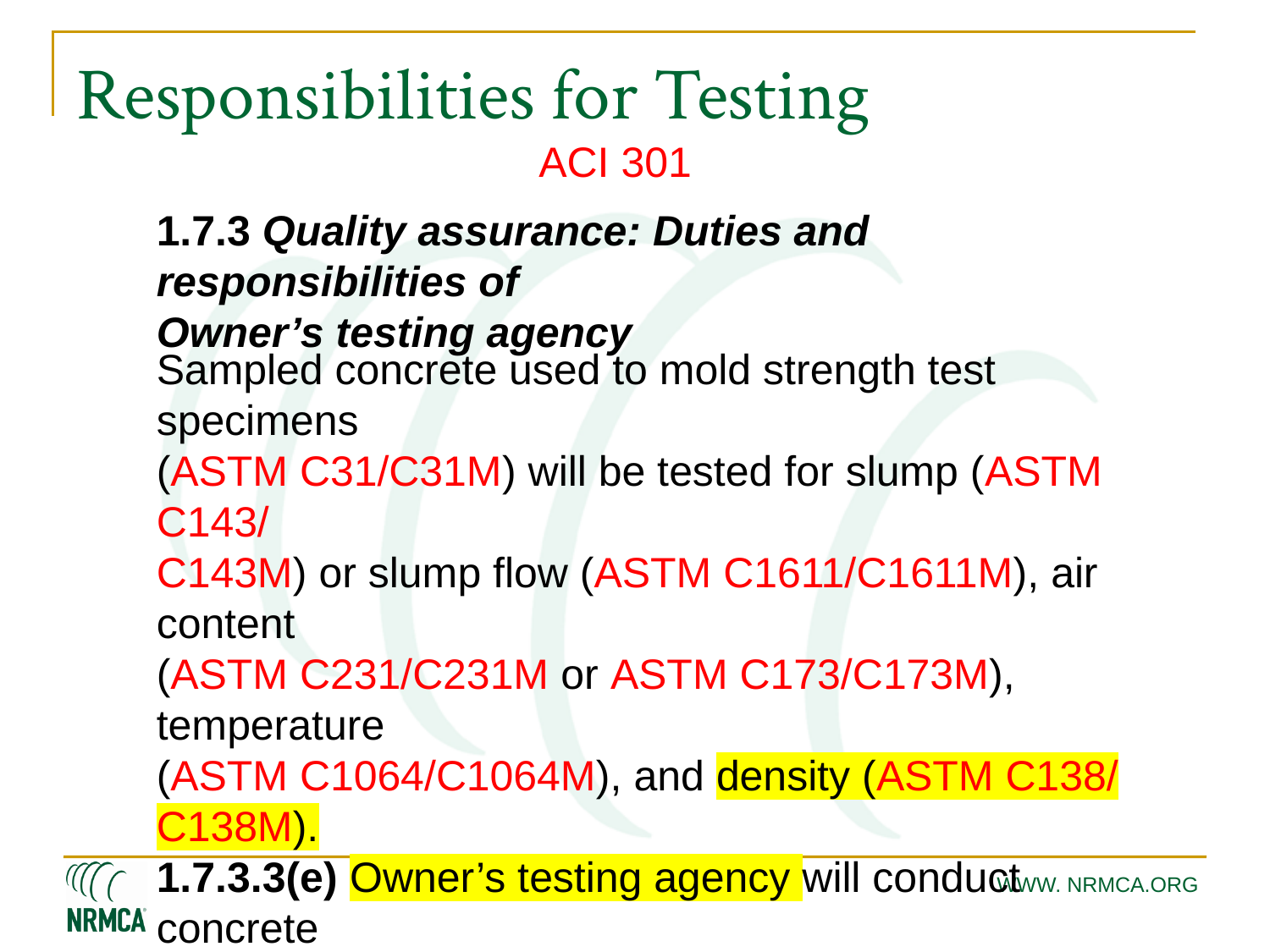

# Responsibilities for Testing
ACI 301
1.7.3 Quality assurance: Duties and responsibilities of
Owner’s testing agency
Sampled concrete used to mold strength test specimens
(ASTM C31/C31M) will be tested for slump (ASTM C143/
C143M) or slump flow (ASTM C1611/C1611M), air content
(ASTM C231/C231M or ASTM C173/C173M), temperature
(ASTM C1064/C1064M), and density (ASTM C138/
C138M).
1.7.3.3(e) Owner’s testing agency will conduct concrete
strength tests by making and standard curing test specimens
in accordance with ASTM C31/C31M and testing them
according to ASTM C39/C39M.